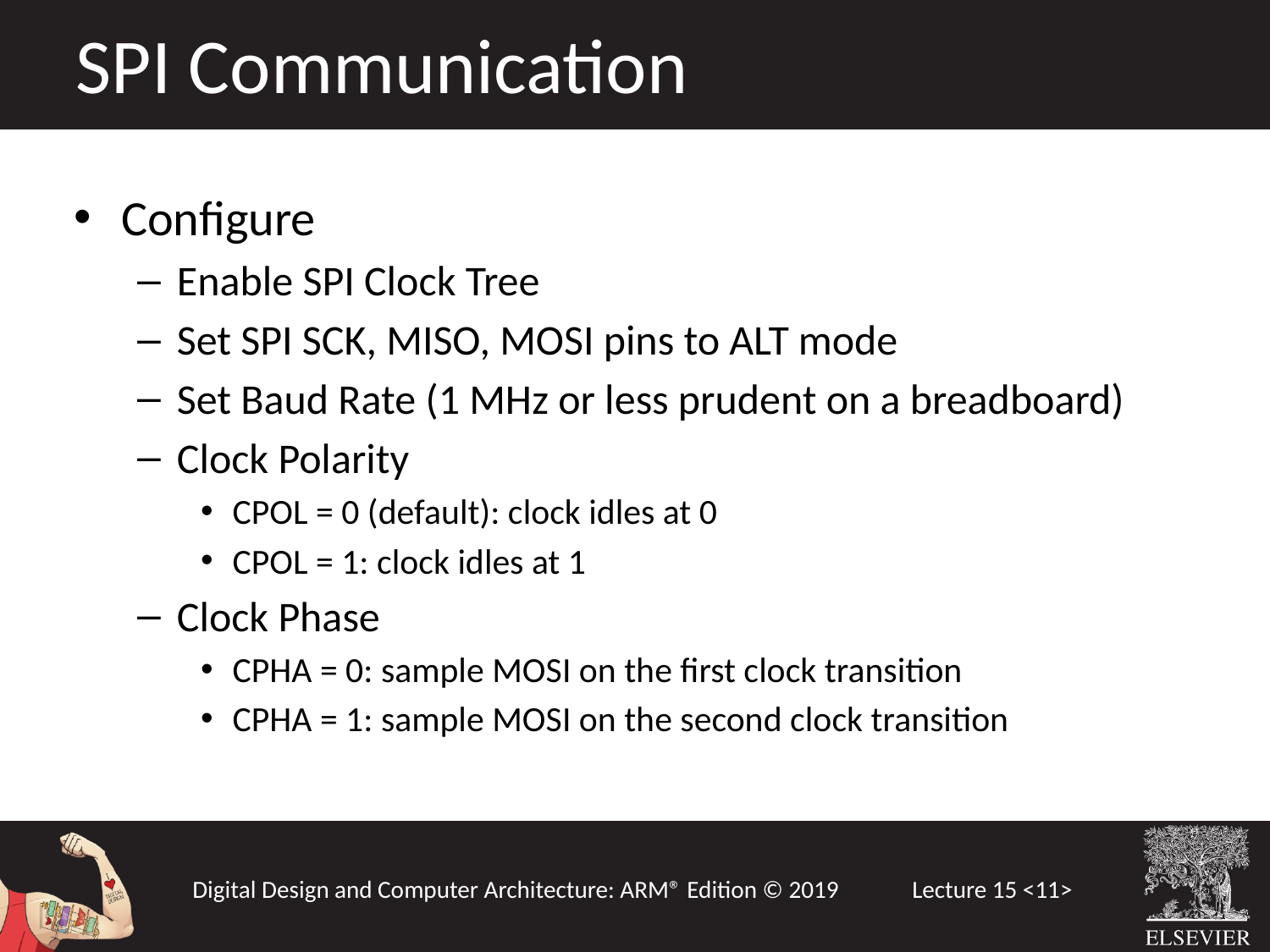

SPI Communication
Configure
Enable SPI Clock Tree
Set SPI SCK, MISO, MOSI pins to ALT mode
Set Baud Rate (1 MHz or less prudent on a breadboard)
Clock Polarity
CPOL = 0 (default): clock idles at 0
CPOL = 1: clock idles at 1
Clock Phase
CPHA = 0: sample MOSI on the first clock transition
CPHA = 1: sample MOSI on the second clock transition